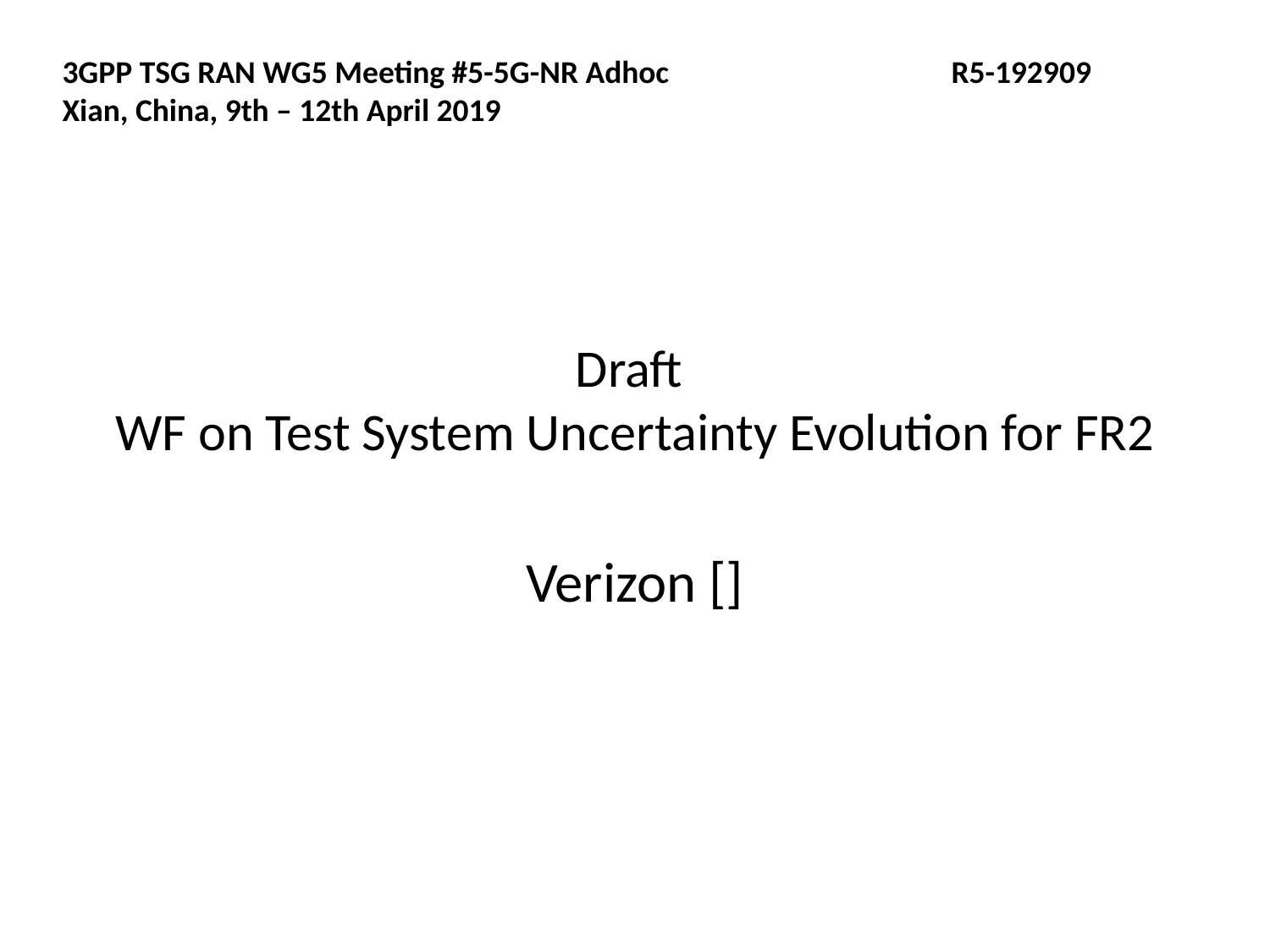

3GPP TSG RAN WG5 Meeting #5-5G-NR Adhoc			R5-192909
Xian, China, 9th – 12th April 2019
# Draft WF on Test System Uncertainty Evolution for FR2
Verizon []